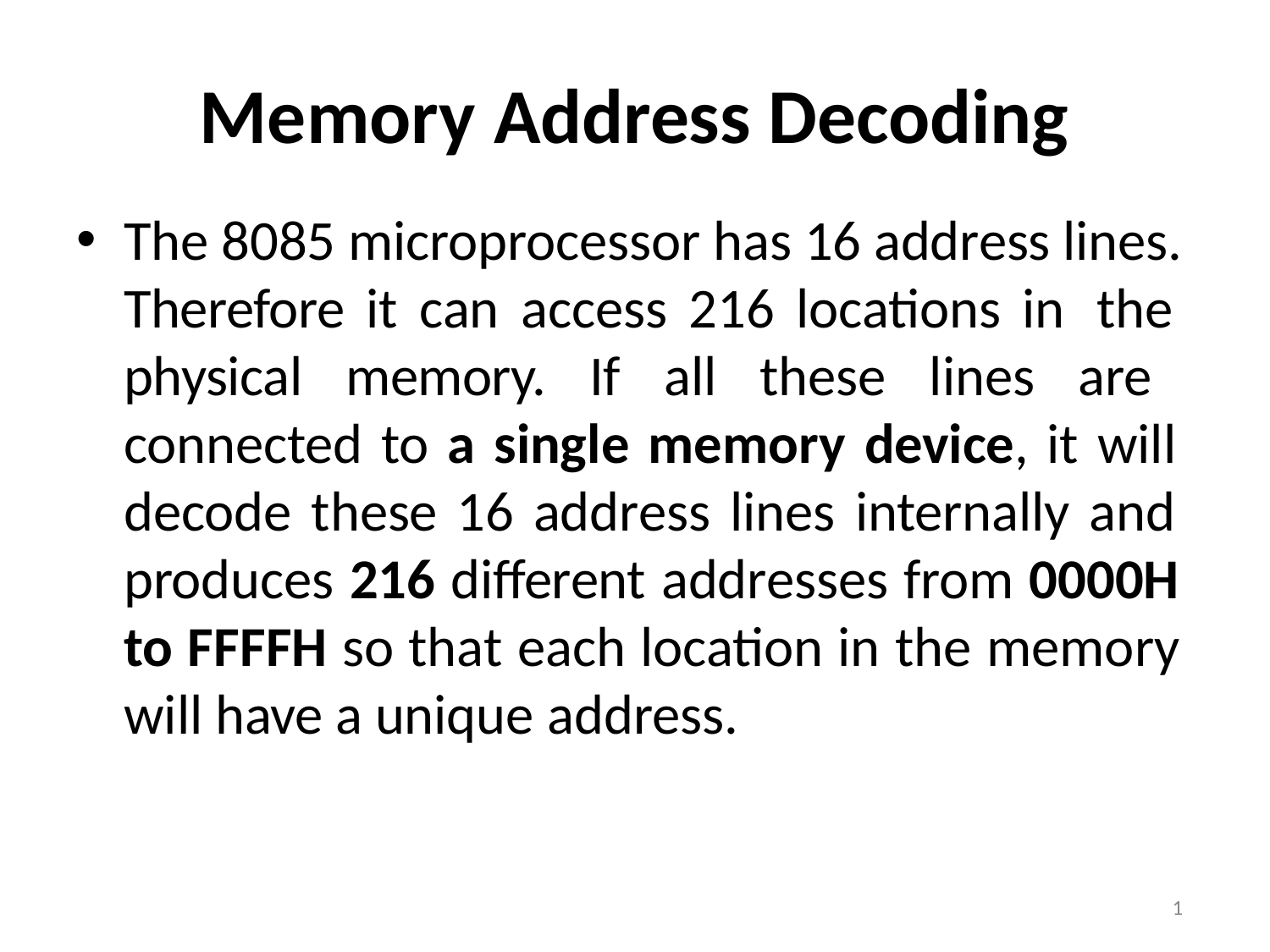

# Memory Address Decoding
The 8085 microprocessor has 16 address lines.  Therefore it can access 216 locations in the  physical memory. If all these lines are  connected to a single memory device, it will  decode these 16 address lines internally and  produces 216 different addresses from 0000H  to FFFFH so that each location in the memory  will have a unique address.
1